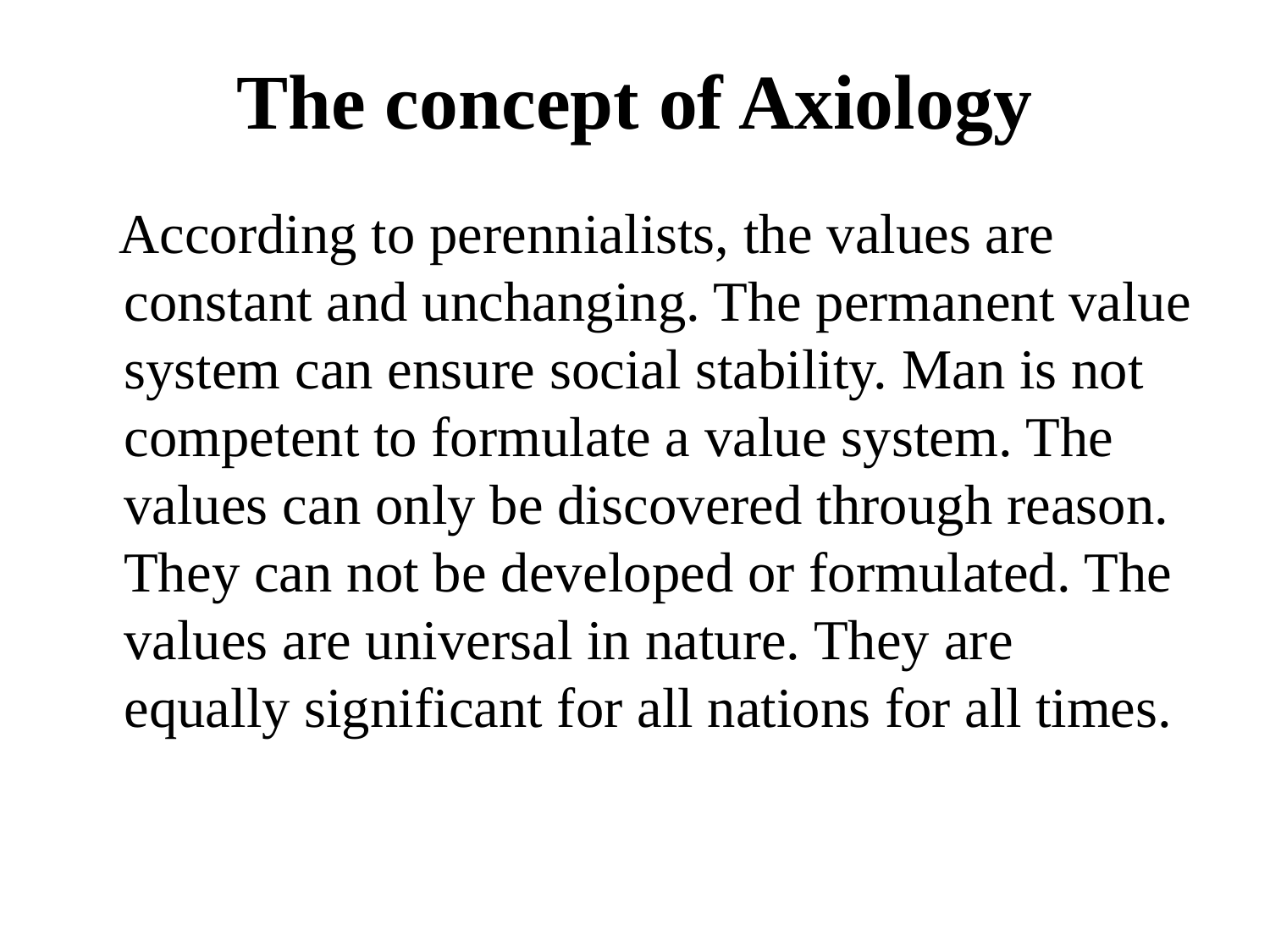

# The concept of Axiology
   According to perennialists, the values are constant and unchanging. The permanent value system can ensure social stability. Man is not competent to formulate a value system. The values can only be discovered through reason. They can not be developed or formulated. The values are universal in nature. They are equally significant for all nations for all times.